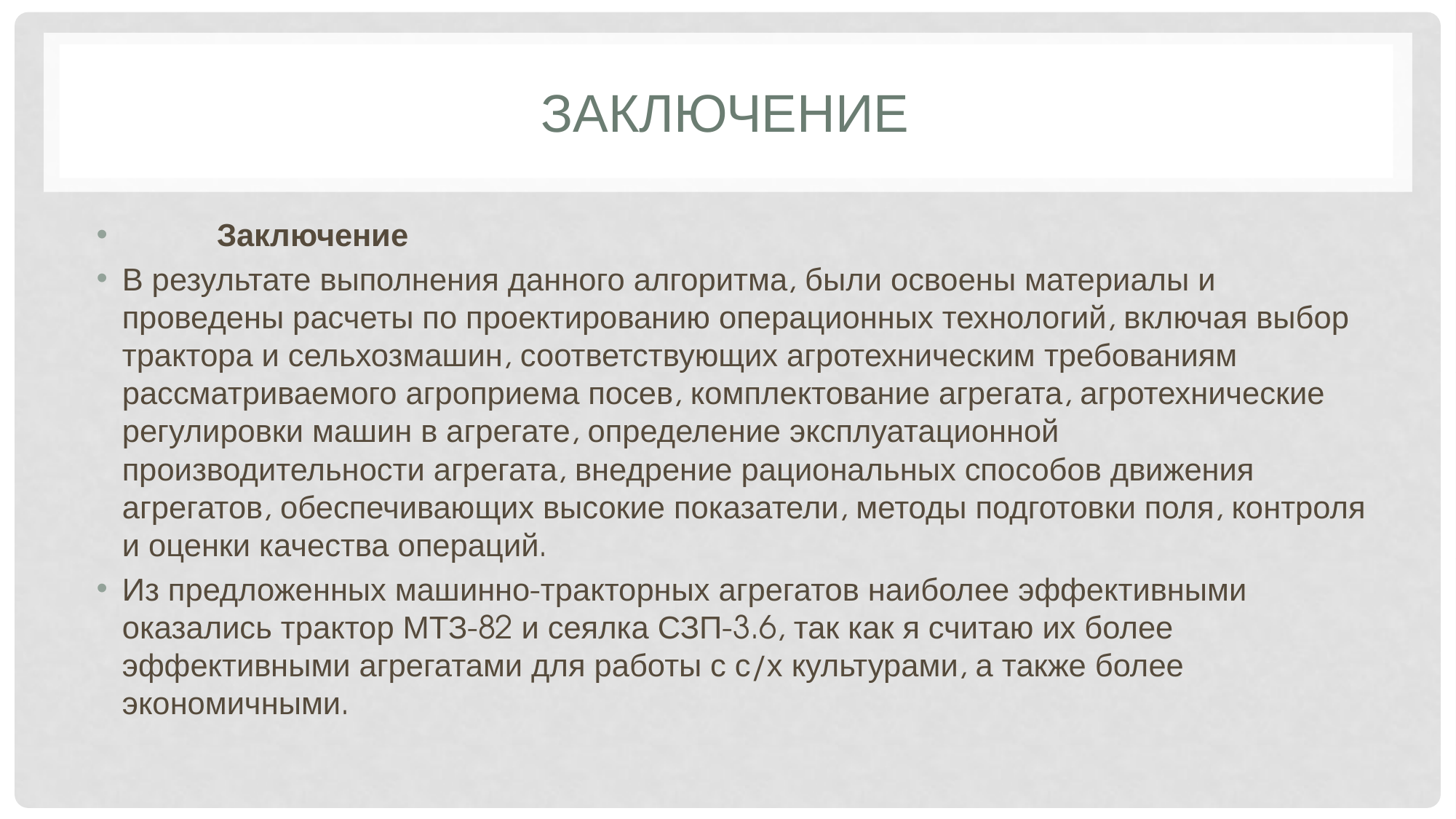

# заключение
	Заключение
В результате выполнения данного алгоритма, были освоены материалы и проведены расчеты по проектированию операционных технологий, включая выбор трактора и сельхозмашин, соответствующих агротехническим требованиям рассматриваемого агроприема посев, комплектование агрегата, агротехнические регулировки машин в агрегате, определение эксплуатационной производительности агрегата, внедрение рациональных способов движения агрегатов, обеспечивающих высокие показатели, методы подготовки поля, контроля и оценки качества операций.
Из предложенных машинно-тракторных агрегатов наиболее эффективными оказались трактор МТЗ-82 и сеялка СЗП-3.6, так как я считаю их более эффективными агрегатами для работы с с/х культурами, а также более экономичными.